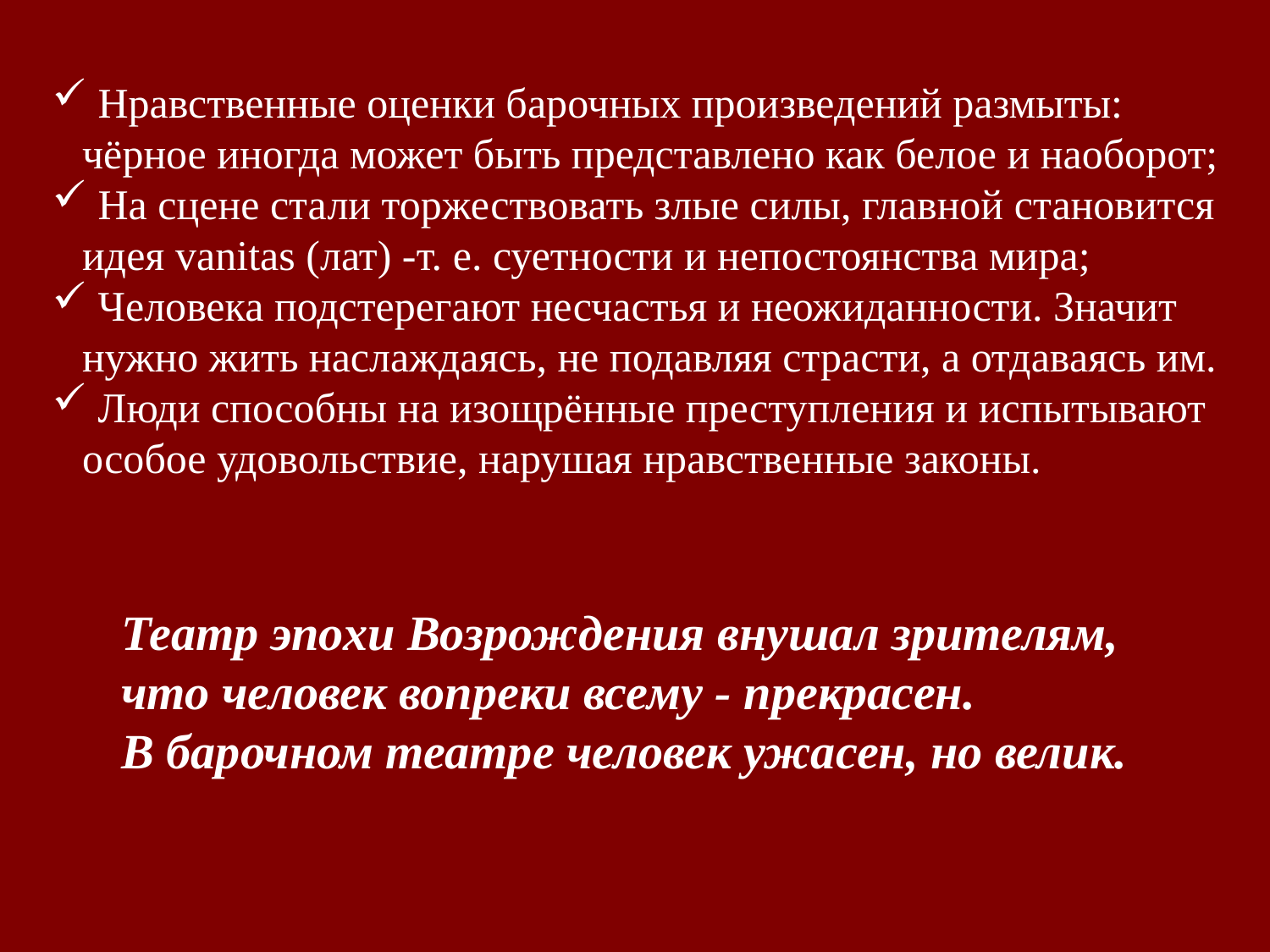

Нравственные оценки барочных произведений размыты: чёрное иногда может быть представлено как белое и наоборот;
 На сцене стали торжествовать злые силы, главной становится идея vanitas (лат) -т. е. суетности и непостоянства мира;
 Человека подстерегают несчастья и неожиданности. Значит нужно жить наслаждаясь, не подавляя страсти, а отдаваясь им.
 Люди способны на изощрённые преступления и испытывают особое удовольствие, нарушая нравственные законы.

Театр эпохи Возрождения внушал зрителям,
что человек вопреки всему - прекрасен.
В барочном театре человек ужасен, но велик.